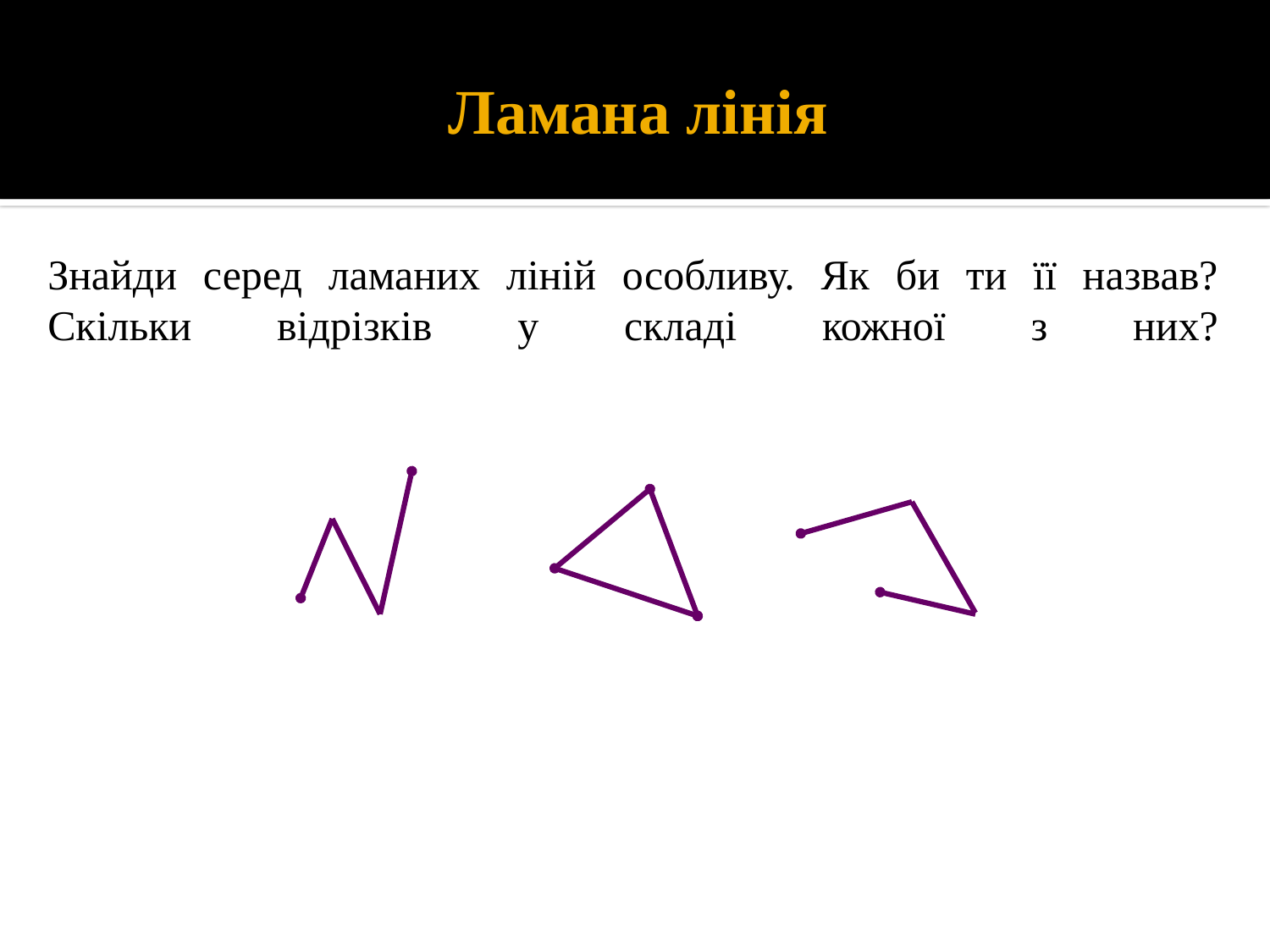

Ламана лінія
# Знайди серед ламаних ліній особливу. Як би ти її назвав? Скільки відрізків у складі кожної з них?